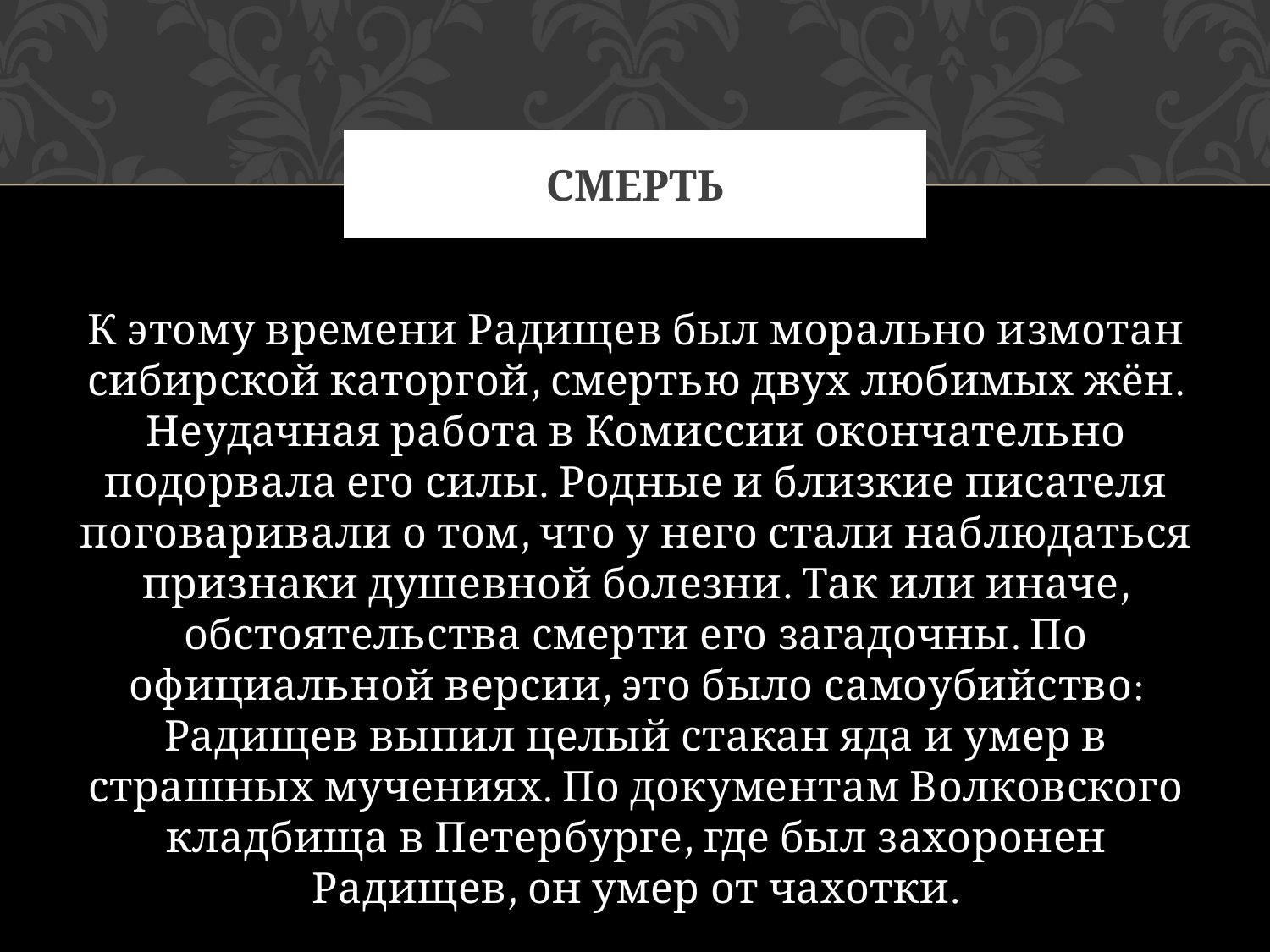

# смерть
К этому времени Радищев был морально измотан сибирской каторгой, смертью двух любимых жён. Неудачная работа в Комиссии окончательно подорвала его силы. Родные и близкие писателя поговаривали о том, что у него стали наблюдаться признаки душевной болезни. Так или иначе, обстоятельства смерти его загадочны. По официальной версии, это было самоубийство: Радищев выпил целый стакан яда и умер в страшных мучениях. По документам Волковского кладбища в Петербурге, где был захоронен Радищев, он умер от чахотки.